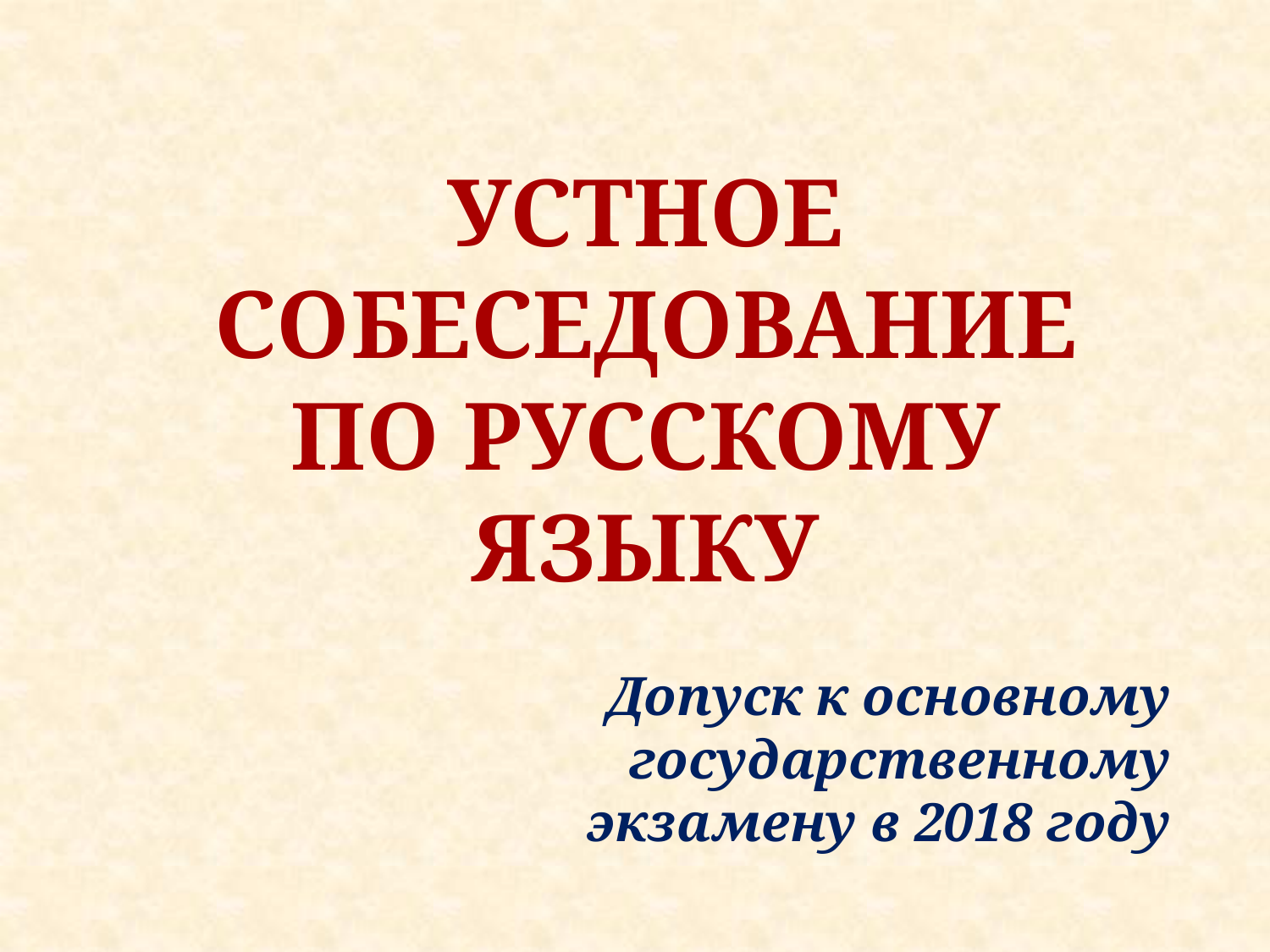

# УСТНОЕ СОБЕСЕДОВАНИЕ ПО РУССКОМУ ЯЗЫКУ
Допуск к основному государственному
экзамену в 2018 году